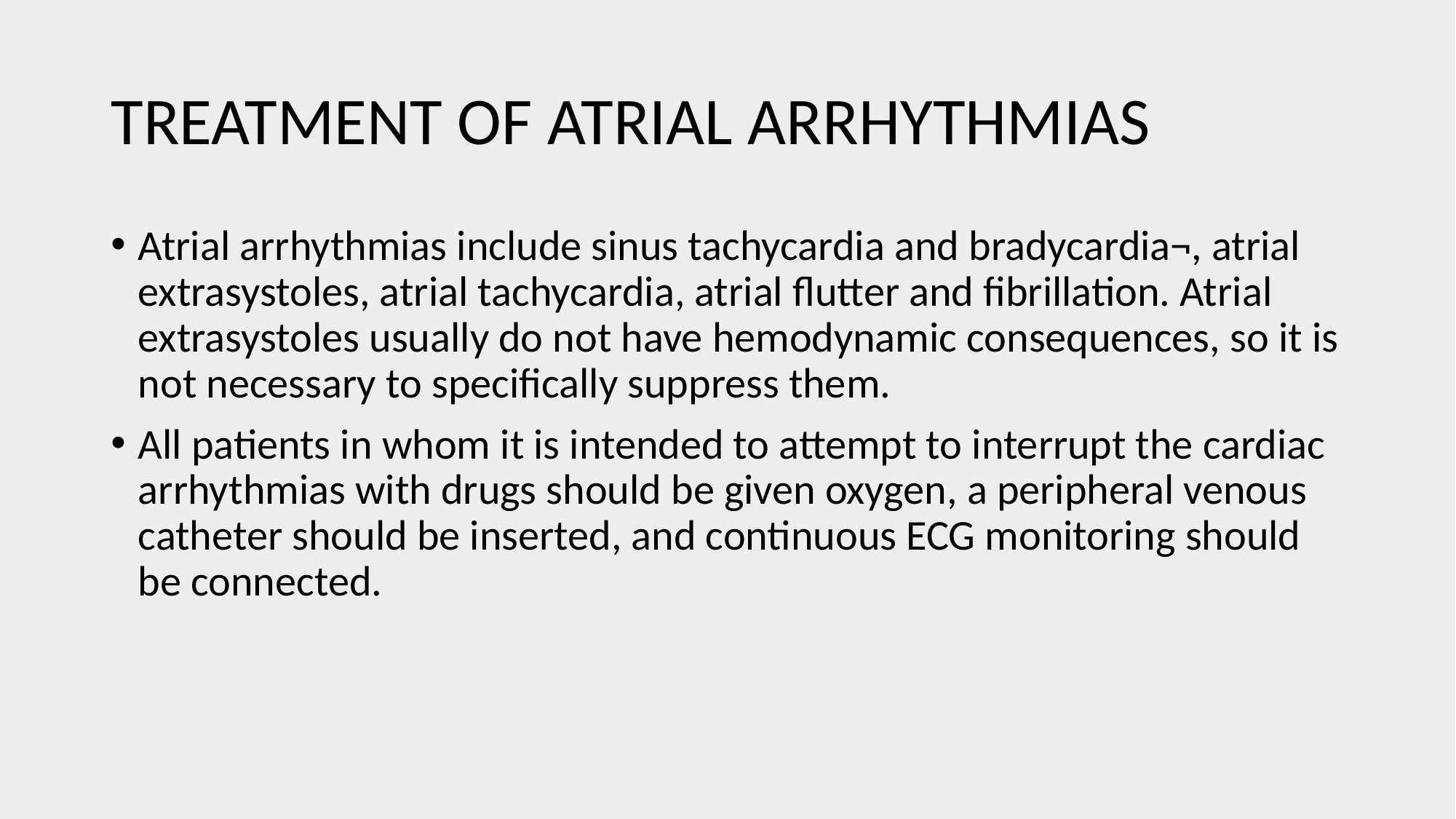

# TREATMENT OF ATRIAL ARRHYTHMIAS
Atrial arrhythmias include sinus tachycardia and bradycardia¬, atrial extrasystoles, atrial tachycardia, atrial flutter and fibrillation. Atrial extrasystoles usually do not have hemodynamic consequences, so it is not necessary to specifically suppress them.
All patients in whom it is intended to attempt to interrupt the cardiac arrhythmias with drugs should be given oxygen, a peripheral venous catheter should be inserted, and continuous ECG monitoring should be connected.